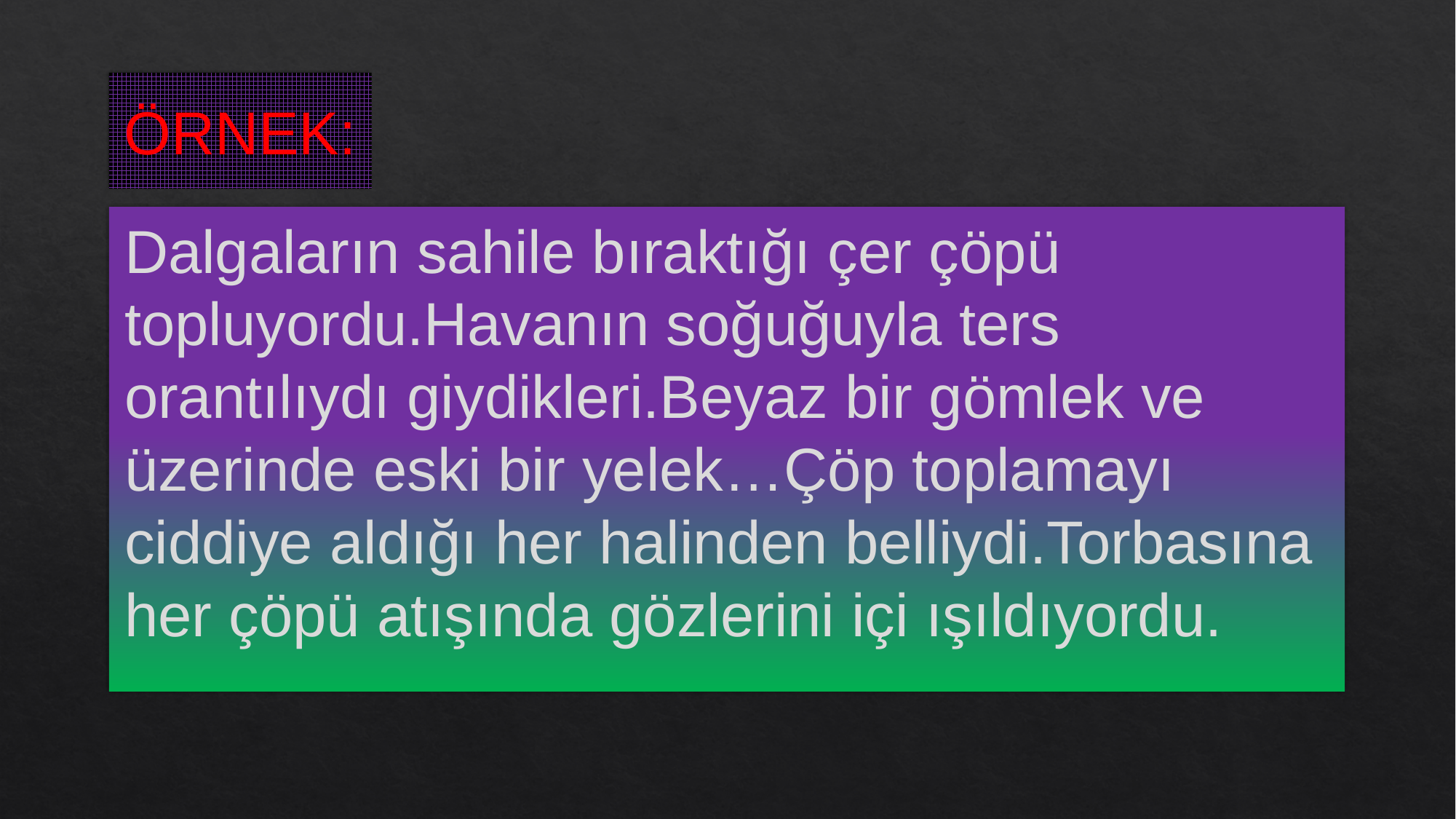

# ÖRNEK:
Dalgaların sahile bıraktığı çer çöpü topluyordu.Havanın soğuğuyla ters orantılıydı giydikleri.Beyaz bir gömlek ve üzerinde eski bir yelek…Çöp toplamayı ciddiye aldığı her halinden belliydi.Torbasına her çöpü atışında gözlerini içi ışıldıyordu.